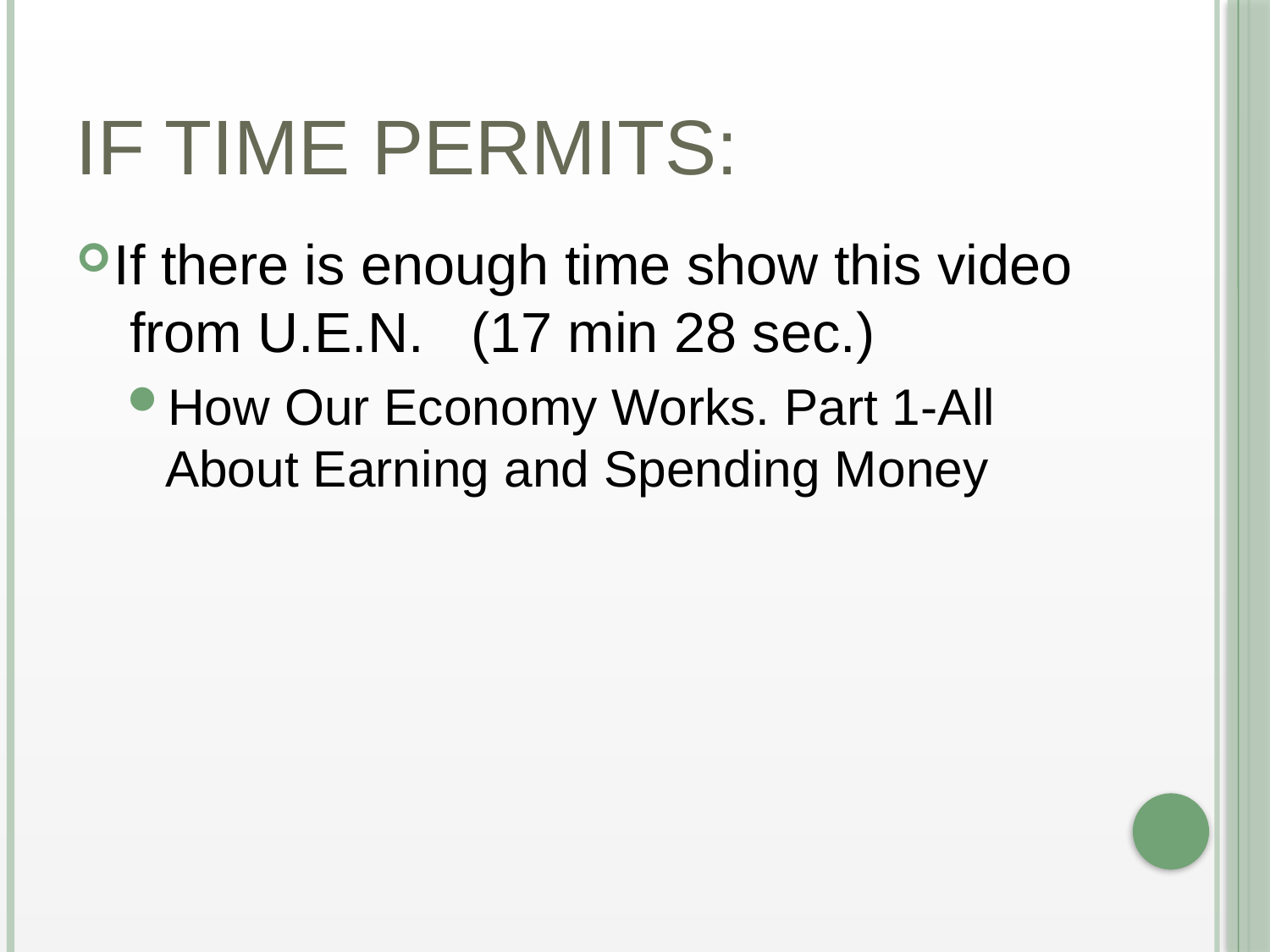

# If time permits:
If there is enough time show this video  from U.E.N.   (17 min 28 sec.)
How Our Economy Works. Part 1-All About Earning and Spending Money